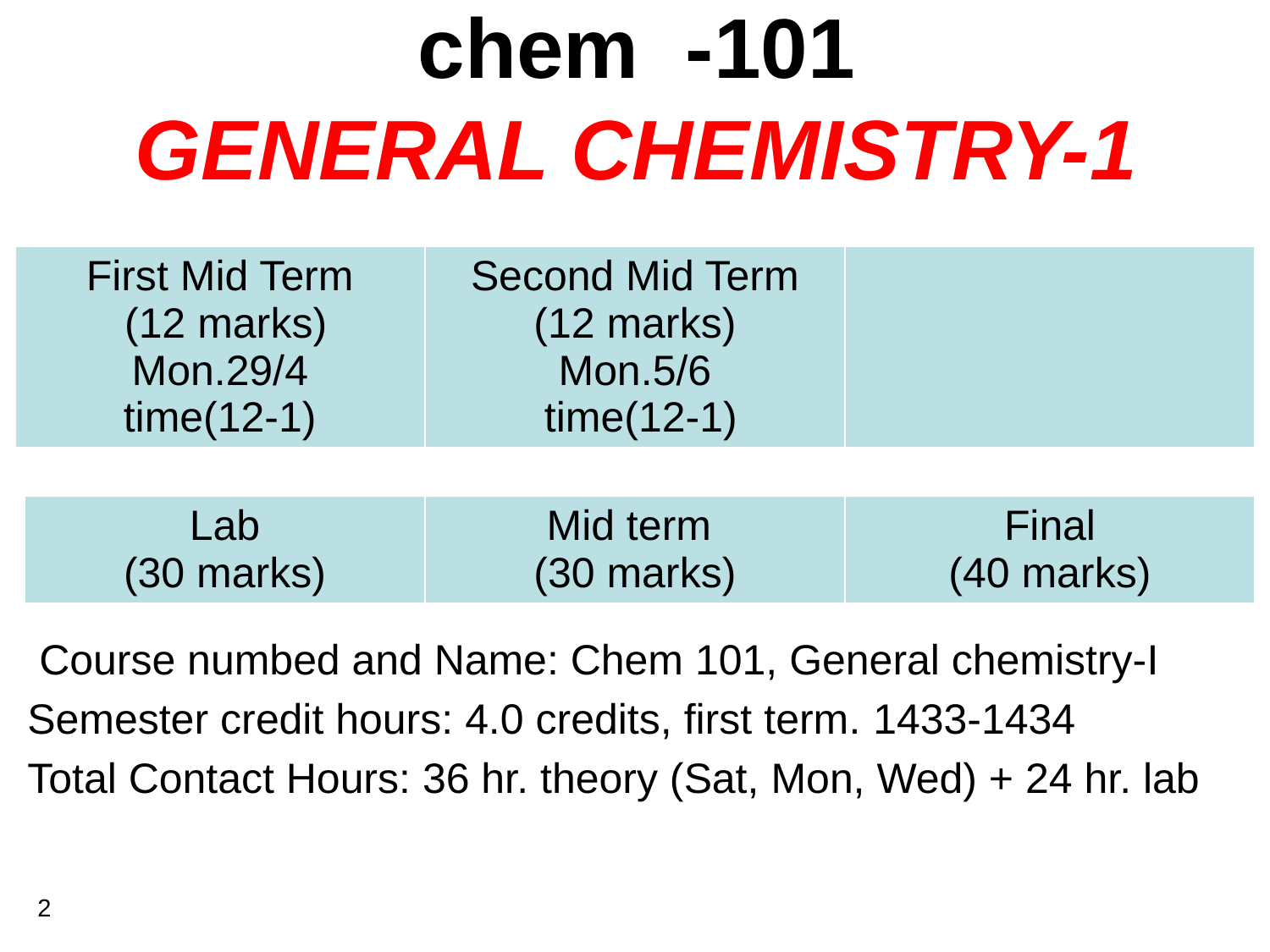

# 101- chem GENERAL CHEMISTRY-1
| First Mid Term (12 marks) Mon.29/4 time(12-1) | Second Mid Term (12 marks) Mon.5/6 time(12-1) |  |
| --- | --- | --- |
| Lab (30 marks) | Mid term (30 marks) | Final (40 marks) |
| --- | --- | --- |
 Course numbed and Name: Chem 101, General chemistry-I
Semester credit hours: 4.0 credits, first term. 1433-1434
Total Contact Hours: 36 hr. theory (Sat, Mon, Wed) + 24 hr. lab

2